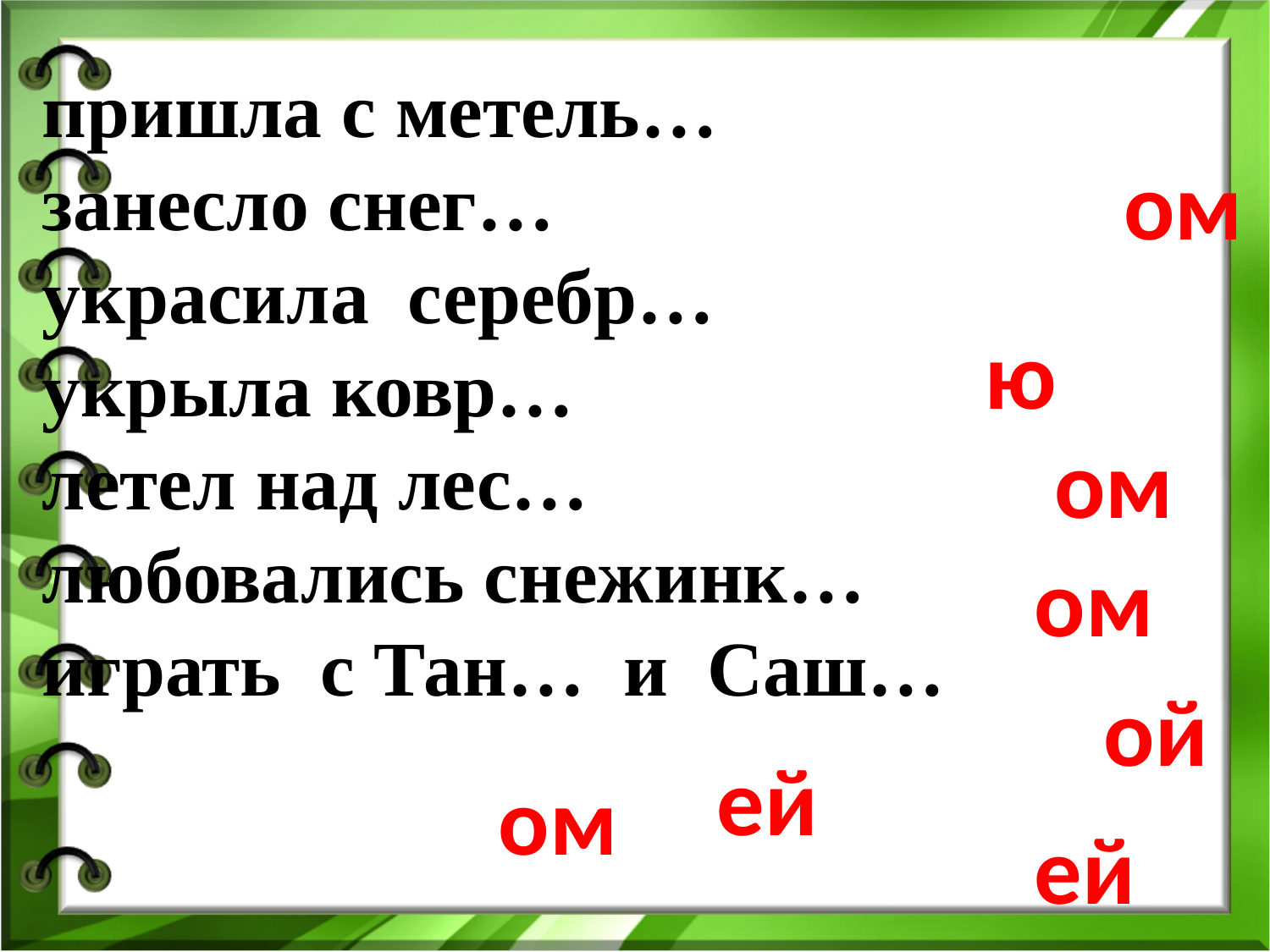

пришла с метель…
занесло снег…
украсила  серебр…
укрыла ковр…
летел над лес…
любовались снежинк…
играть  с Тан…  и  Саш…

ом
ю
ом
ом
ой
ей
ом
ей